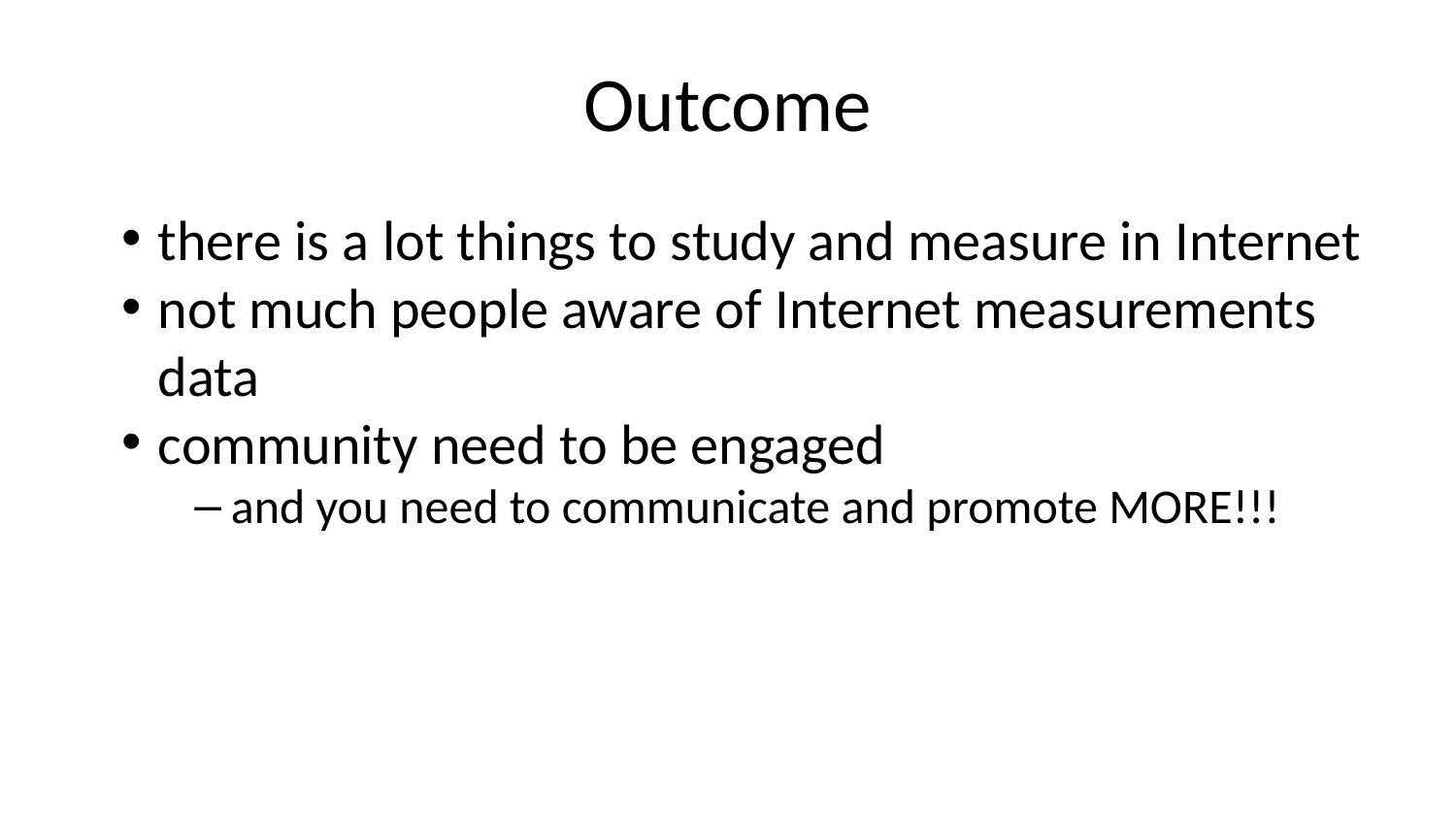

# Outcome
there is a lot things to study and measure in Internet
not much people aware of Internet measurements data
community need to be engaged
and you need to communicate and promote MORE!!!